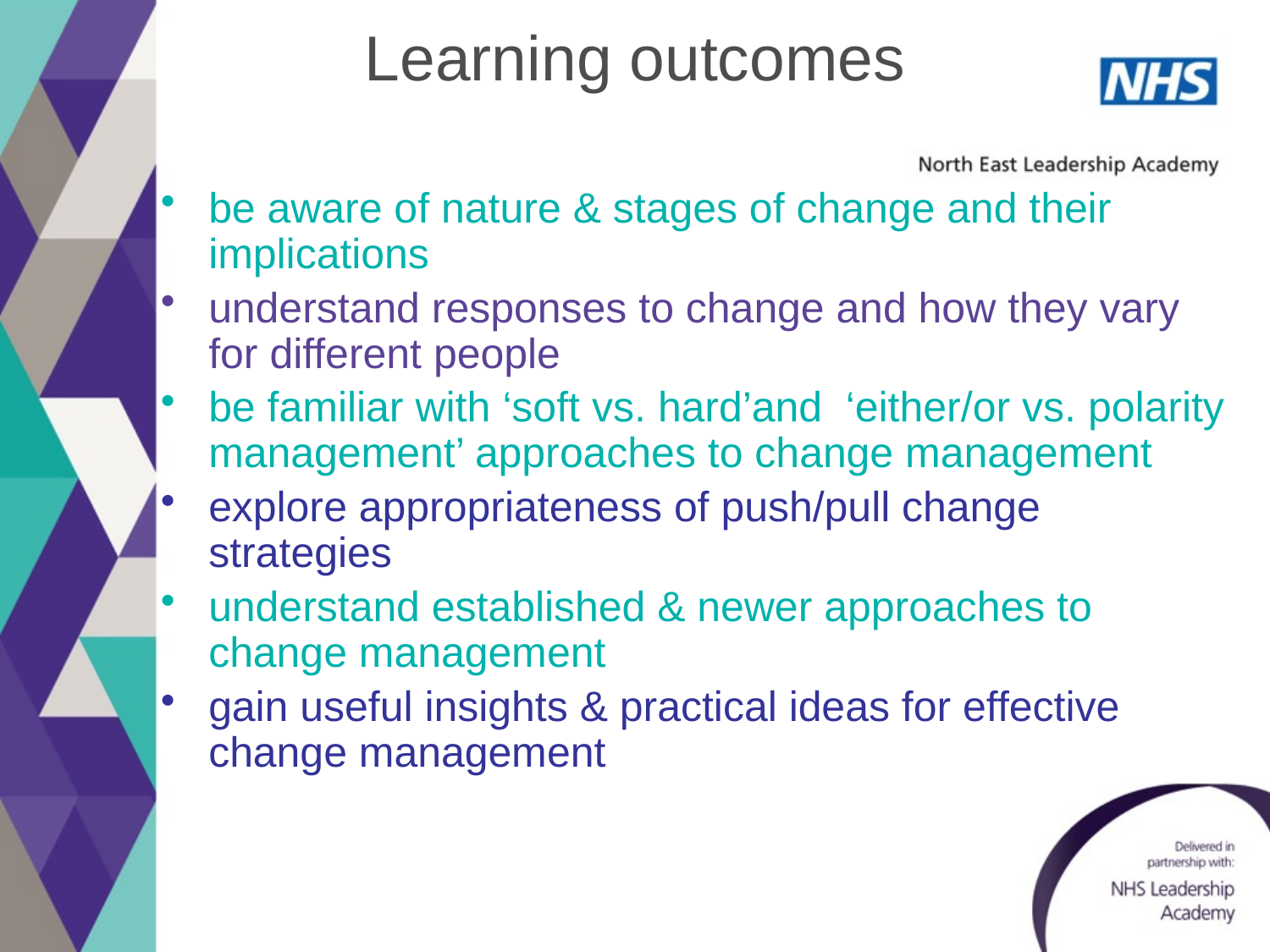

# Learning outcomes
be aware of nature & stages of change and their implications
understand responses to change and how they vary for different people
be familiar with ‘soft vs. hard’and  ‘either/or vs. polarity management’ approaches to change management
explore appropriateness of push/pull change strategies
understand established & newer approaches to change management
gain useful insights & practical ideas for effective change management